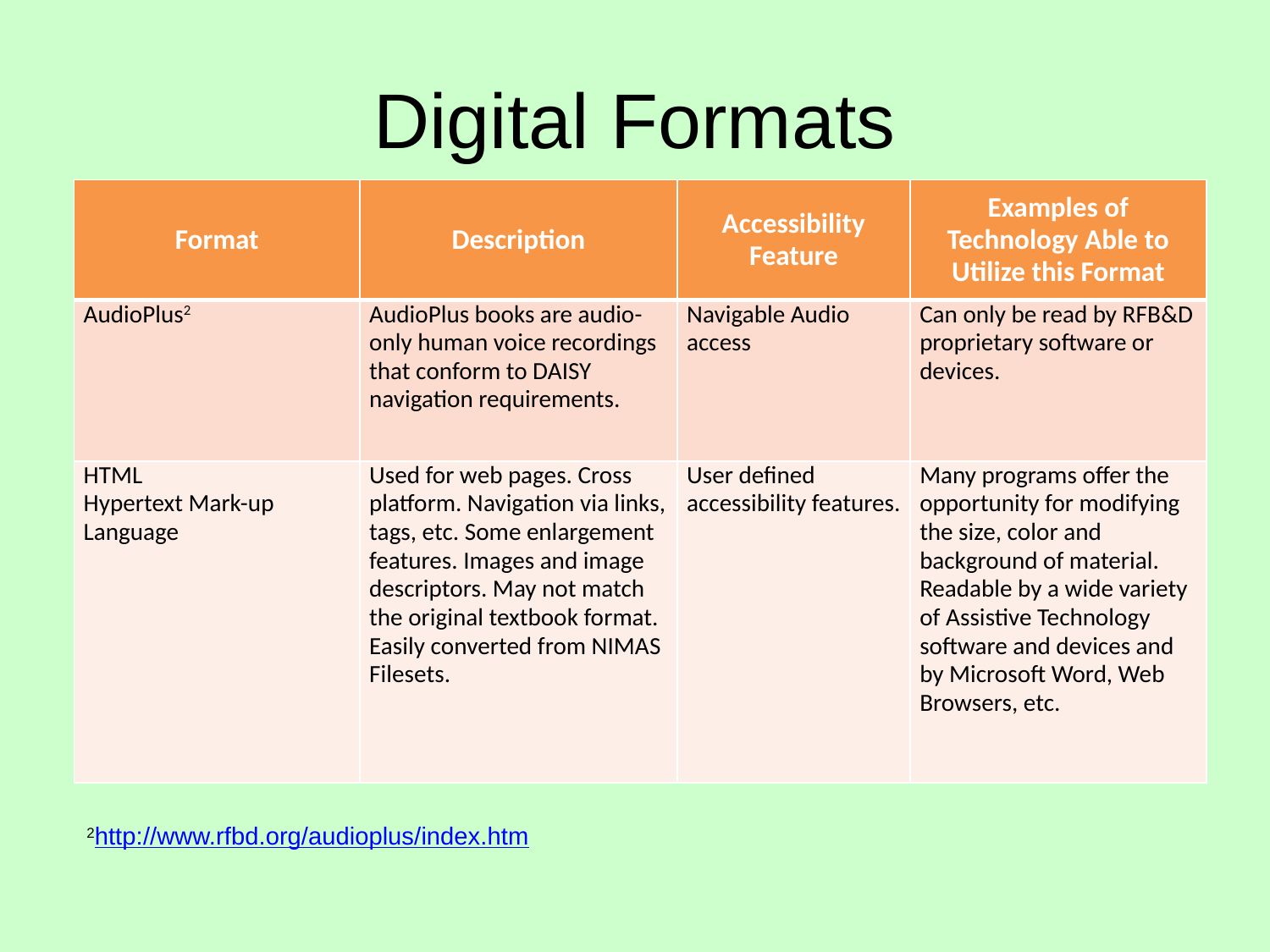

# Digital Formats
| Format | Description | Accessibility Feature | Examples of Technology Able to Utilize this Format |
| --- | --- | --- | --- |
| AudioPlus2 | AudioPlus books are audio-only human voice recordings that conform to DAISY navigation requirements. | Navigable Audio access | Can only be read by RFB&D proprietary software or devices. |
| HTML Hypertext Mark-up Language | Used for web pages. Cross platform. Navigation via links, tags, etc. Some enlargement features. Images and image descriptors. May not match the original textbook format. Easily converted from NIMAS Filesets. | User defined accessibility features. | Many programs offer the opportunity for modifying the size, color and background of material. Readable by a wide variety of Assistive Technology software and devices and by Microsoft Word, Web Browsers, etc. |
2http://www.rfbd.org/audioplus/index.htm